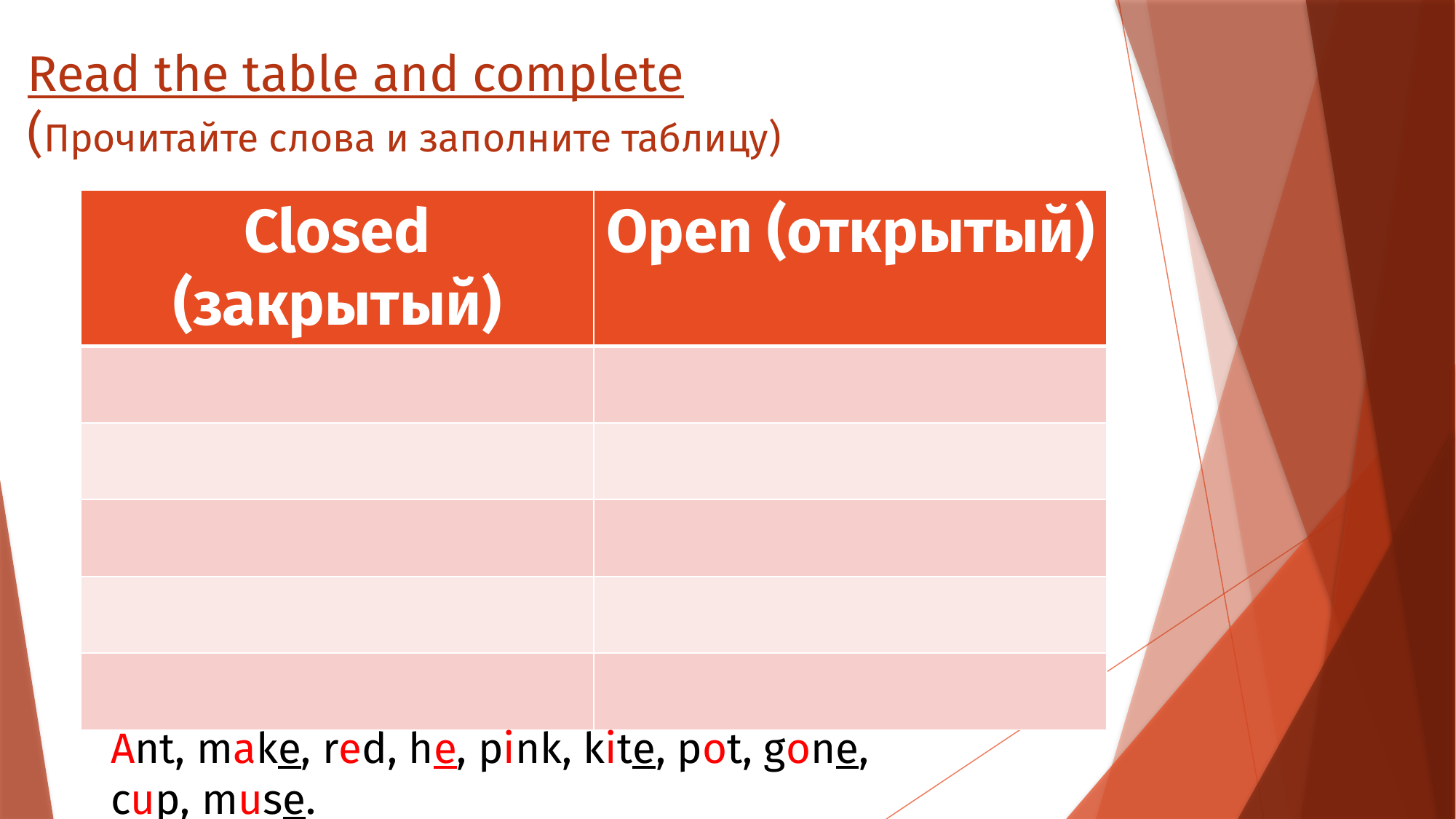

# Read the table and complete (Прочитайте слова и заполните таблицу)
| Closed (закрытый) | Open (открытый) |
| --- | --- |
|  |  |
|  |  |
|  |  |
|  |  |
|  |  |
Ant, make, red, he, pink, kite, pot, gone, cup, muse.